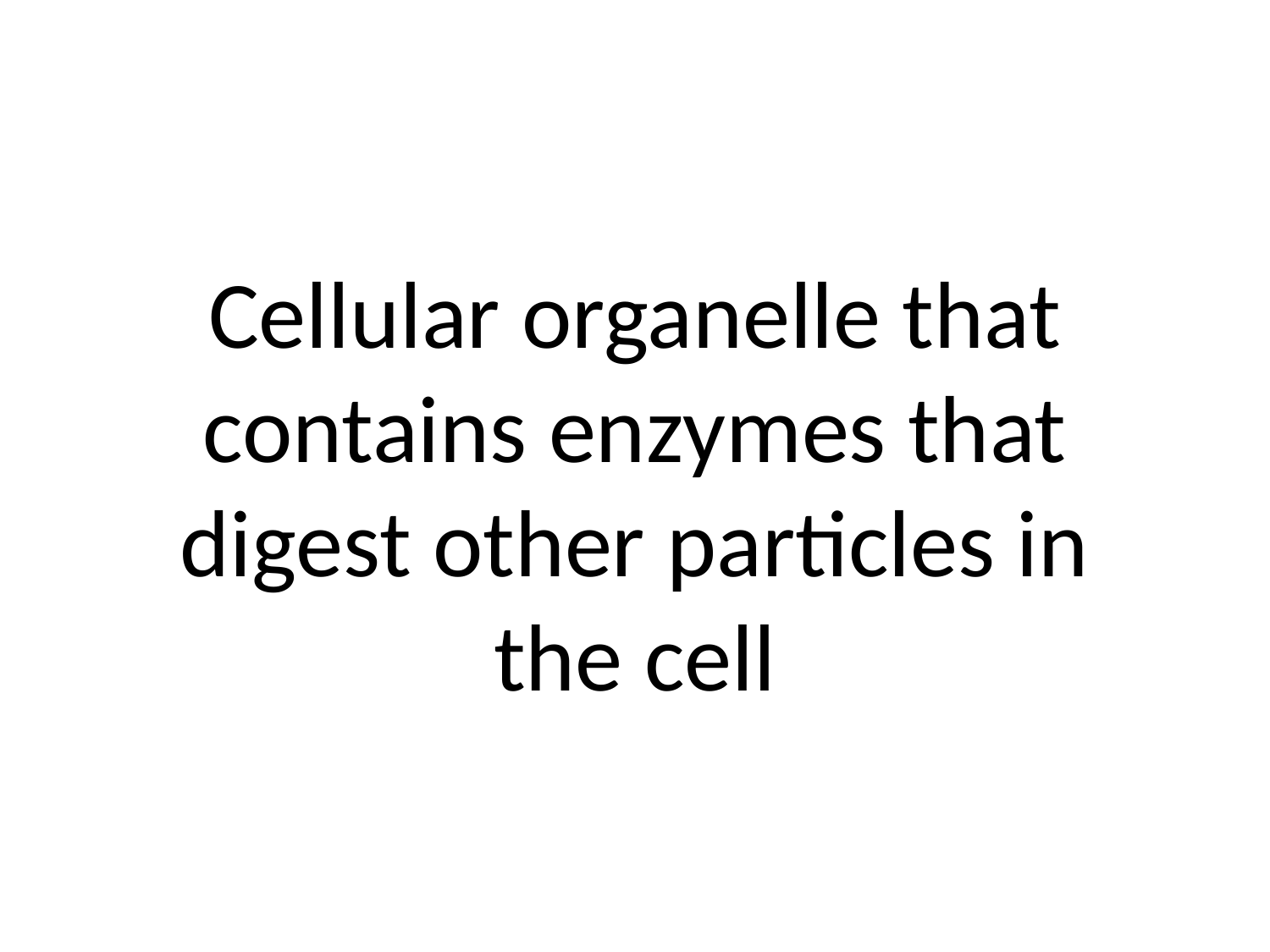

# Cellular organelle that contains enzymes that digest other particles in the cell